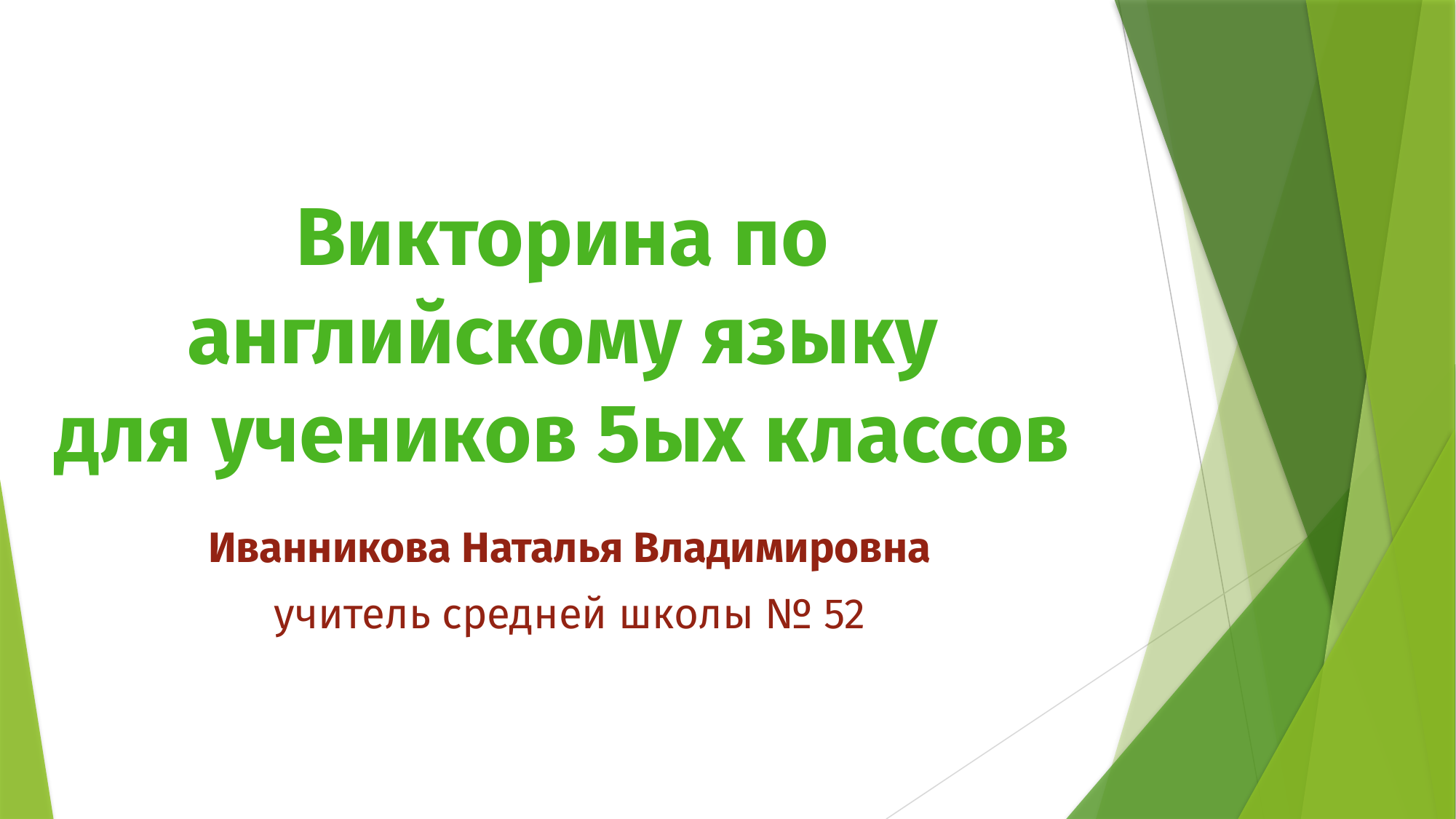

# Викторина по английскому языку для учеников 5ых классов
Иванникова Наталья Владимировна
учитель средней школы № 52